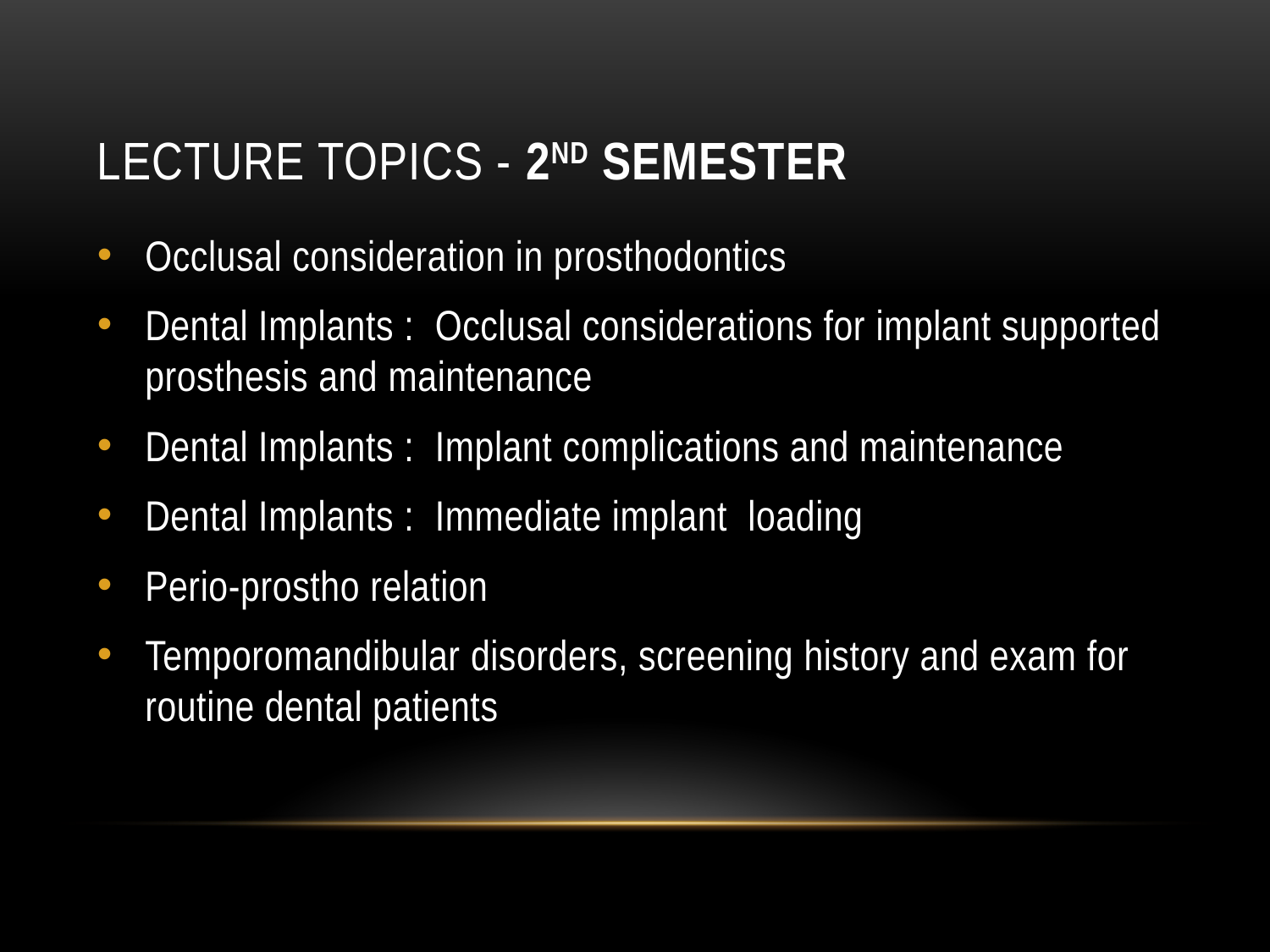

# Lecture topics - 2nd semester
Occlusal consideration in prosthodontics
Dental Implants :  Occlusal considerations for implant supported prosthesis and maintenance
Dental Implants :  Implant complications and maintenance
Dental Implants :  Immediate implant  loading
Perio-prostho relation
Temporomandibular disorders, screening history and exam for routine dental patients